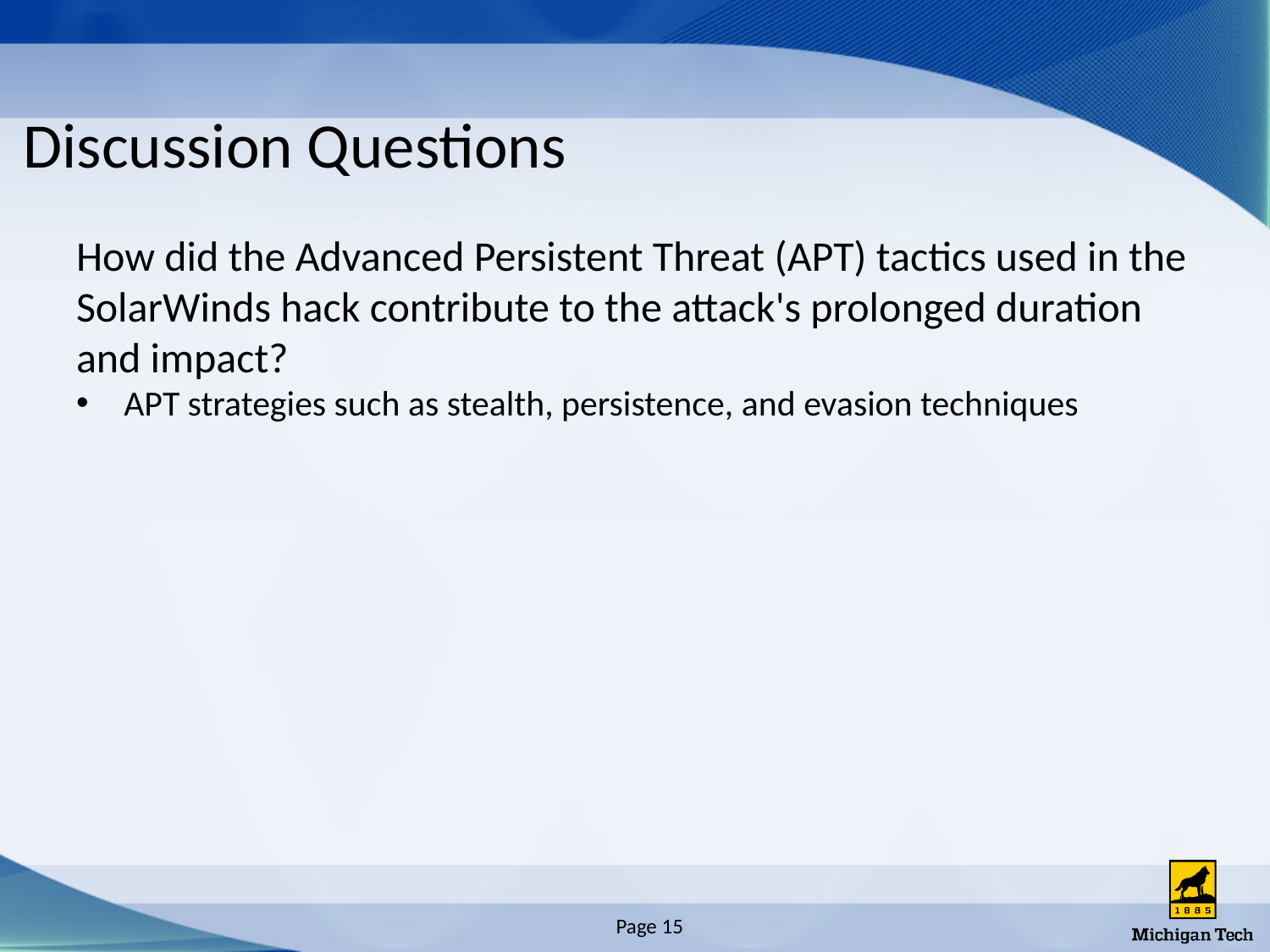

# Discussion Questions
How did the Advanced Persistent Threat (APT) tactics used in the SolarWinds hack contribute to the attack's prolonged duration and impact?
APT strategies such as stealth, persistence, and evasion techniques